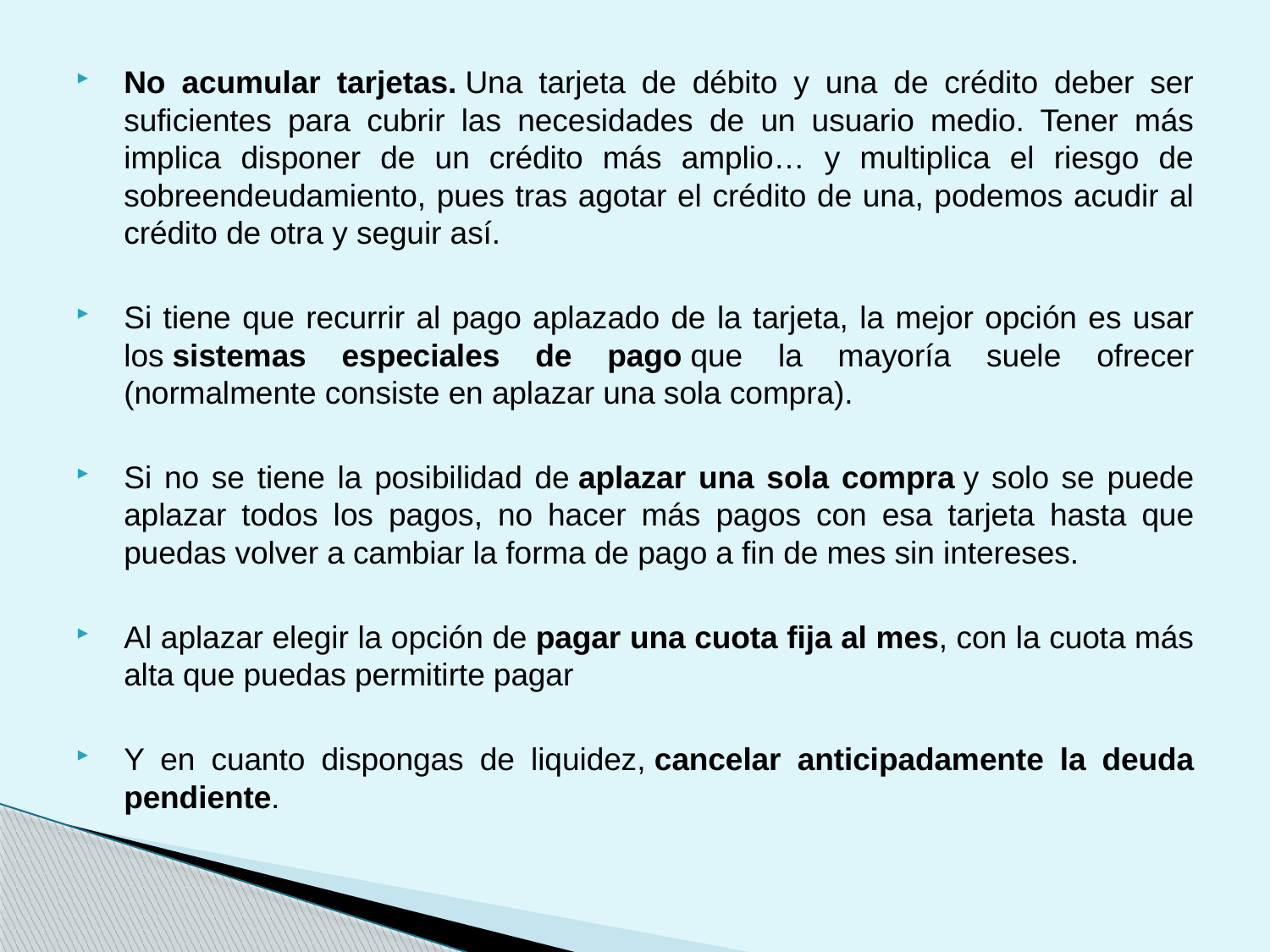

No acumular tarjetas. Una tarjeta de débito y una de crédito deber ser suficientes para cubrir las necesidades de un usuario medio. Tener más implica disponer de un crédito más amplio… y multiplica el riesgo de sobreendeudamiento, pues tras agotar el crédito de una, podemos acudir al crédito de otra y seguir así.

Si tiene que recurrir al pago aplazado de la tarjeta, la mejor opción es usar los sistemas especiales de pago que la mayoría suele ofrecer (normalmente consiste en aplazar una sola compra).

Si no se tiene la posibilidad de aplazar una sola compra y solo se puede aplazar todos los pagos, no hacer más pagos con esa tarjeta hasta que puedas volver a cambiar la forma de pago a fin de mes sin intereses.

Al aplazar elegir la opción de pagar una cuota fija al mes, con la cuota más alta que puedas permitirte pagar

Y en cuanto dispongas de liquidez, cancelar anticipadamente la deuda pendiente.